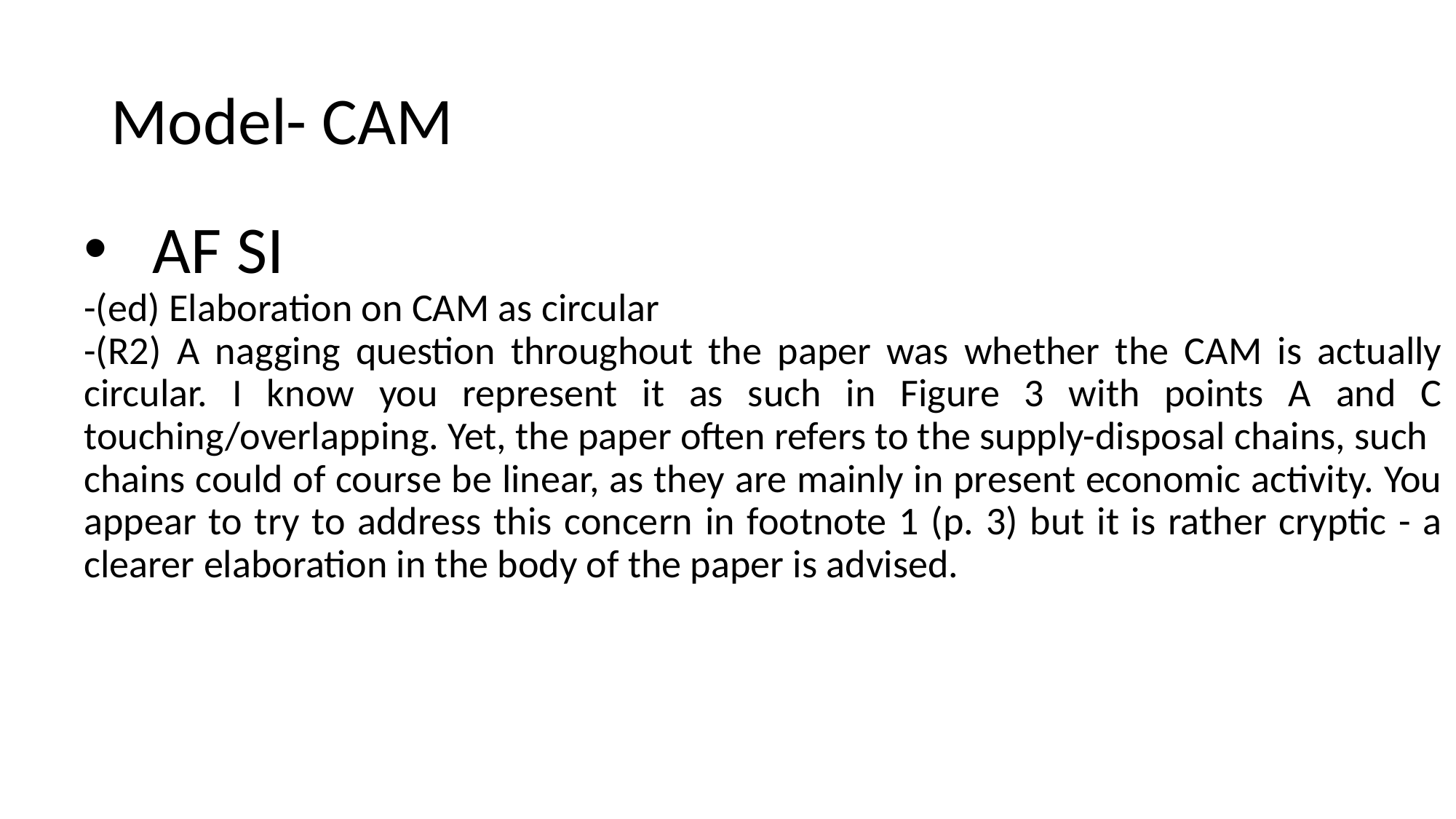

# Model- CAM
AF SI
-(ed) Elaboration on CAM as circular
-(R2) A nagging question throughout the paper was whether the CAM is actually circular. I know you represent it as such in Figure 3 with points A and C touching/overlapping. Yet, the paper often refers to the supply-disposal chains, such
chains could of course be linear, as they are mainly in present economic activity. You appear to try to address this concern in footnote 1 (p. 3) but it is rather cryptic - a clearer elaboration in the body of the paper is advised.